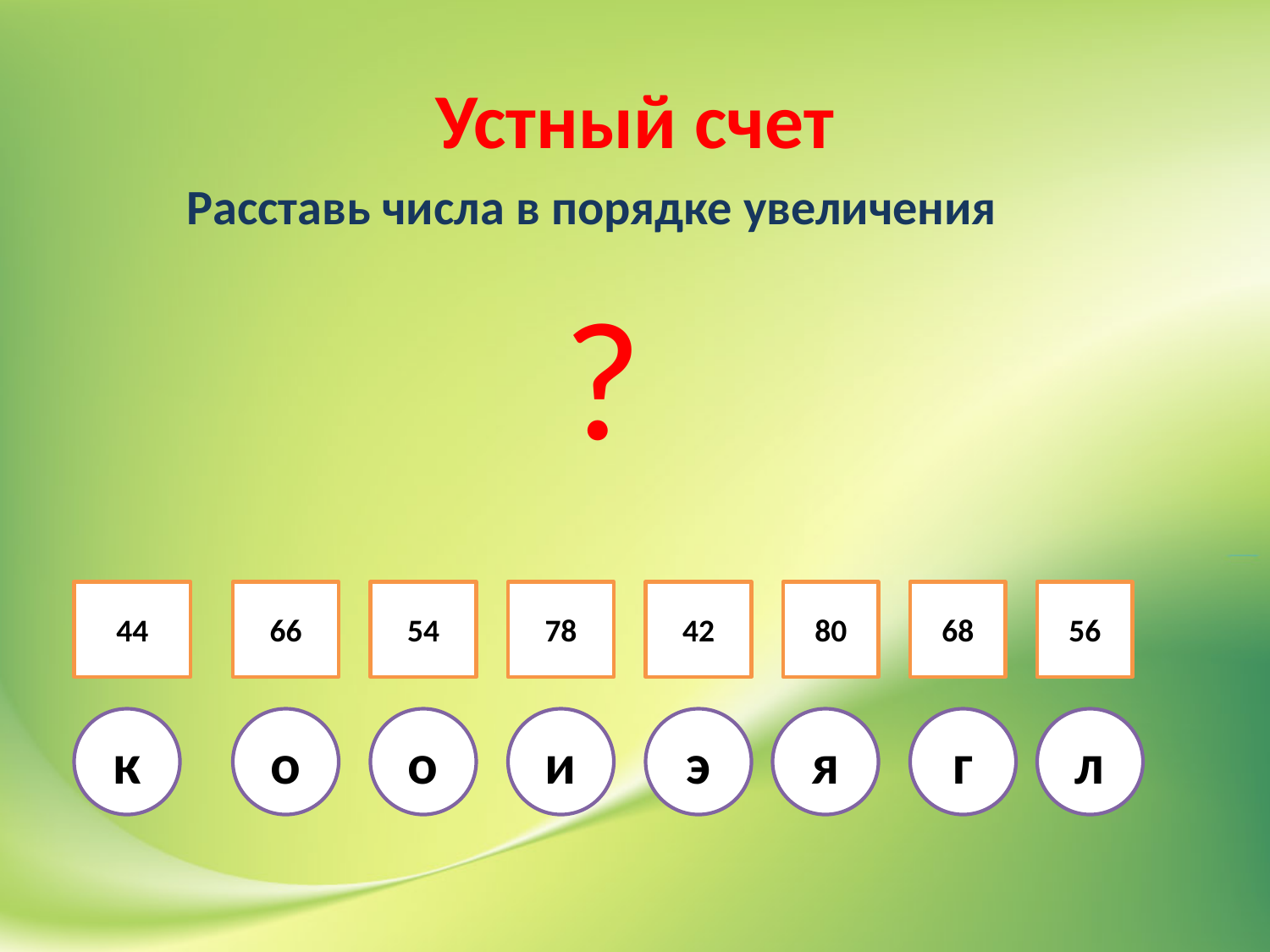

# Устный счет
Расставь числа в порядке увеличения
?
44
66
54
78
42
80
68
56
к
о
о
и
э
я
г
л